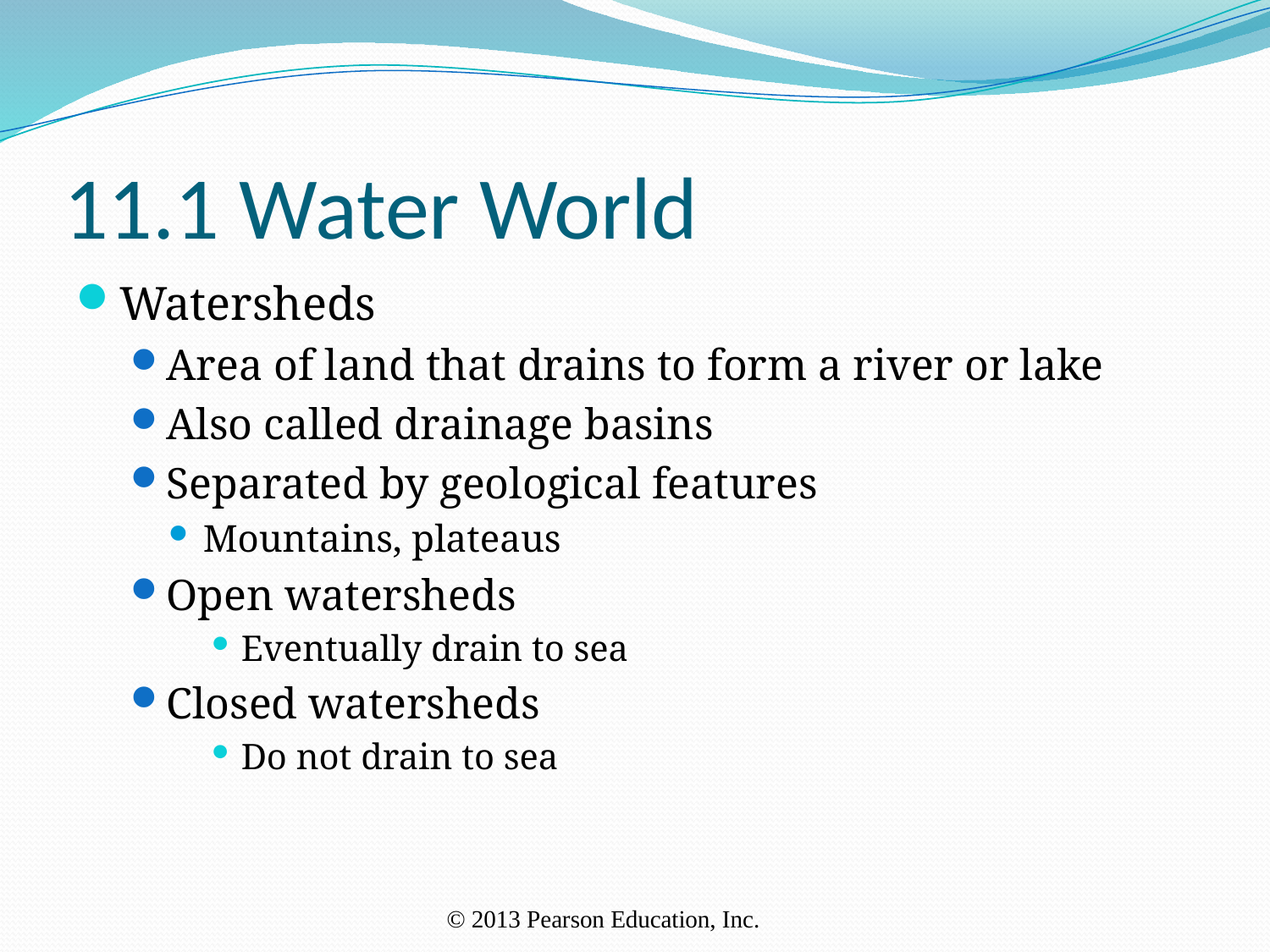

# 11.1 Water World
Watersheds
Area of land that drains to form a river or lake
Also called drainage basins
Separated by geological features
Mountains, plateaus
Open watersheds
Eventually drain to sea
Closed watersheds
Do not drain to sea
© 2013 Pearson Education, Inc.